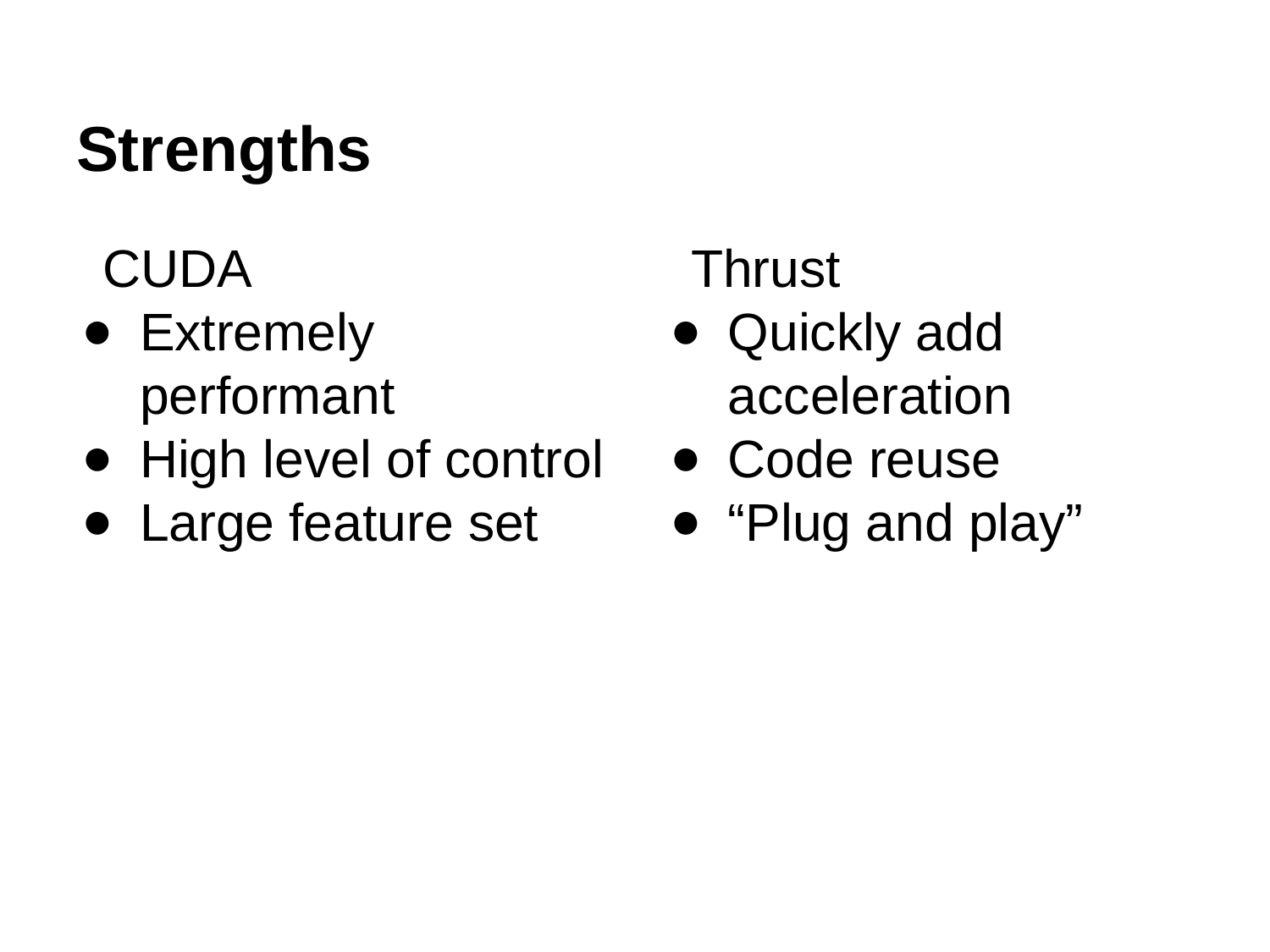

# Strengths
CUDA
Extremely performant
High level of control
Large feature set
Thrust
Quickly add acceleration
Code reuse
“Plug and play”